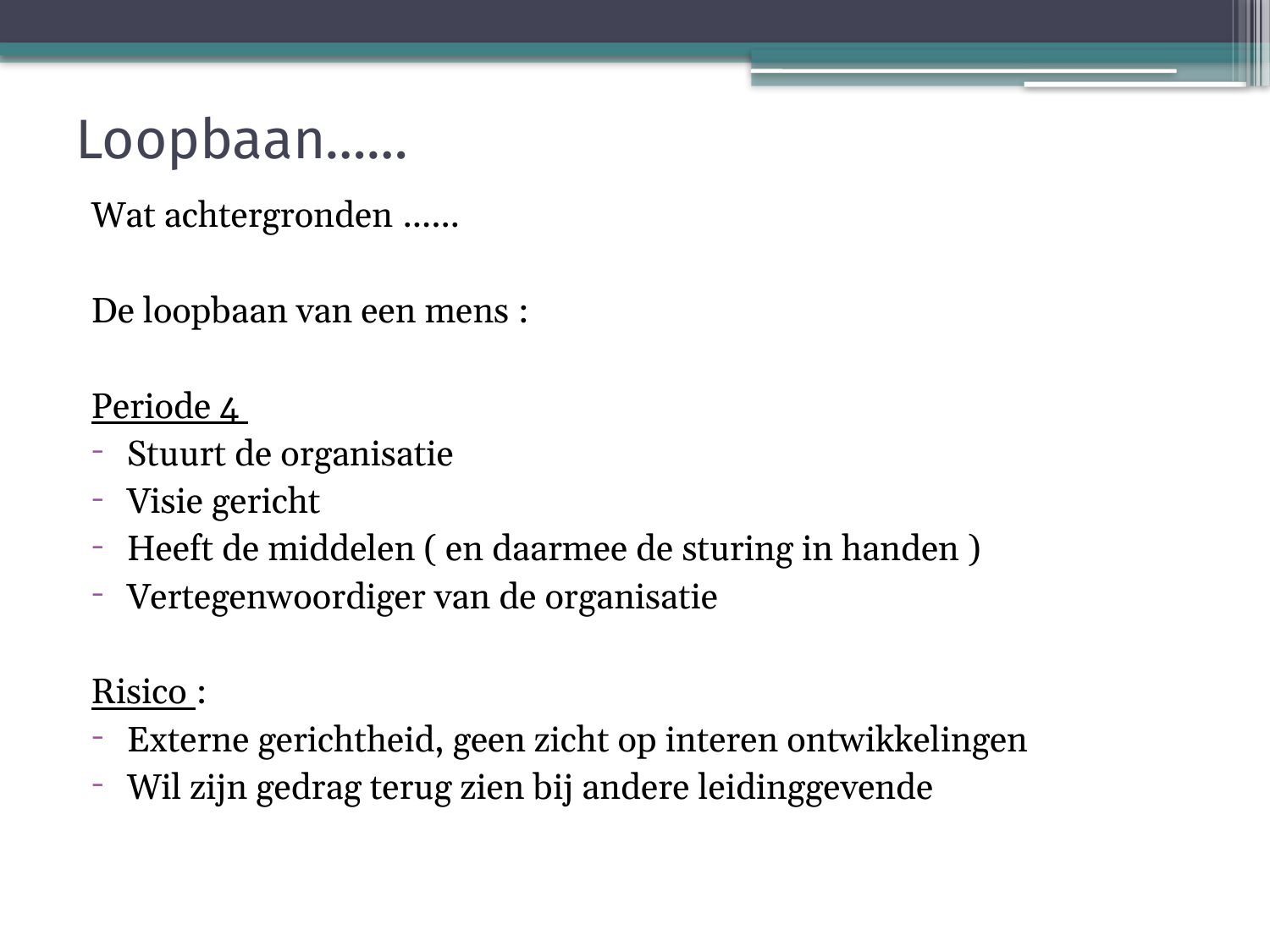

# Loopbaan……
Wat achtergronden ……

De loopbaan van een mens :

Periode 4
Stuurt de organisatie
Visie gericht
Heeft de middelen ( en daarmee de sturing in handen )
Vertegenwoordiger van de organisatie

Risico :
Externe gerichtheid, geen zicht op interen ontwikkelingen
Wil zijn gedrag terug zien bij andere leidinggevende